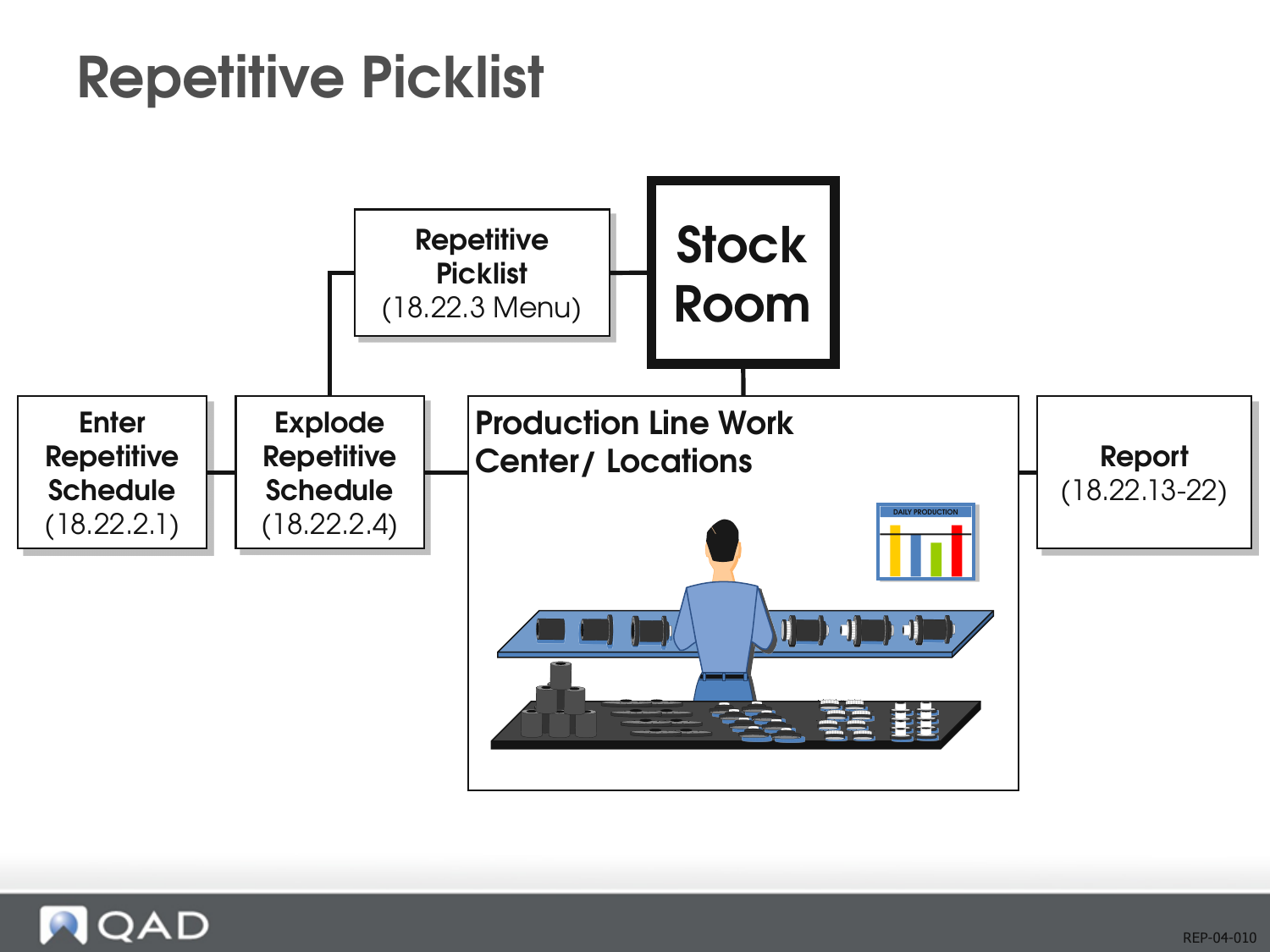

# Repetitive Picklist

Stock
Room
Repetitive
Picklist
(18.22.3 Menu)

Production Line Work Center/ Locations
Enter
Repetitive
Schedule
(18.22.2.1)
Explode
Repetitive
Schedule
(18.22.2.4)
Report
(18.22.13-22)

DAILY PRODUCTION

REP-04-010